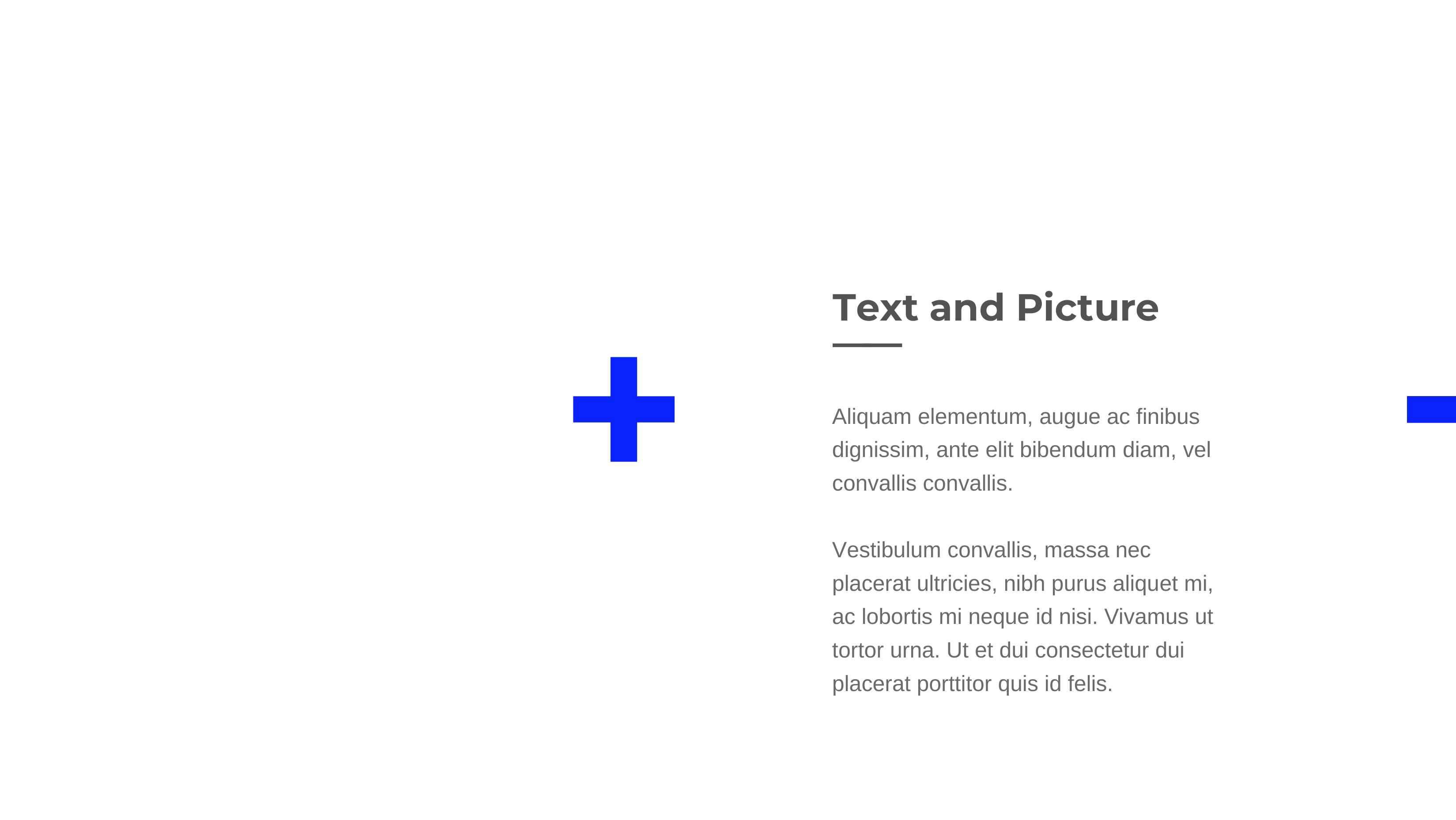

Text and Picture
——

Aliquam elementum, augue ac finibus dignissim, ante elit bibendum diam, vel convallis convallis.

Vestibulum convallis, massa nec placerat ultricies, nibh purus aliquet mi, ac lobortis mi neque id nisi. Vivamus ut tortor urna. Ut et dui consectetur dui placerat porttitor quis id felis.